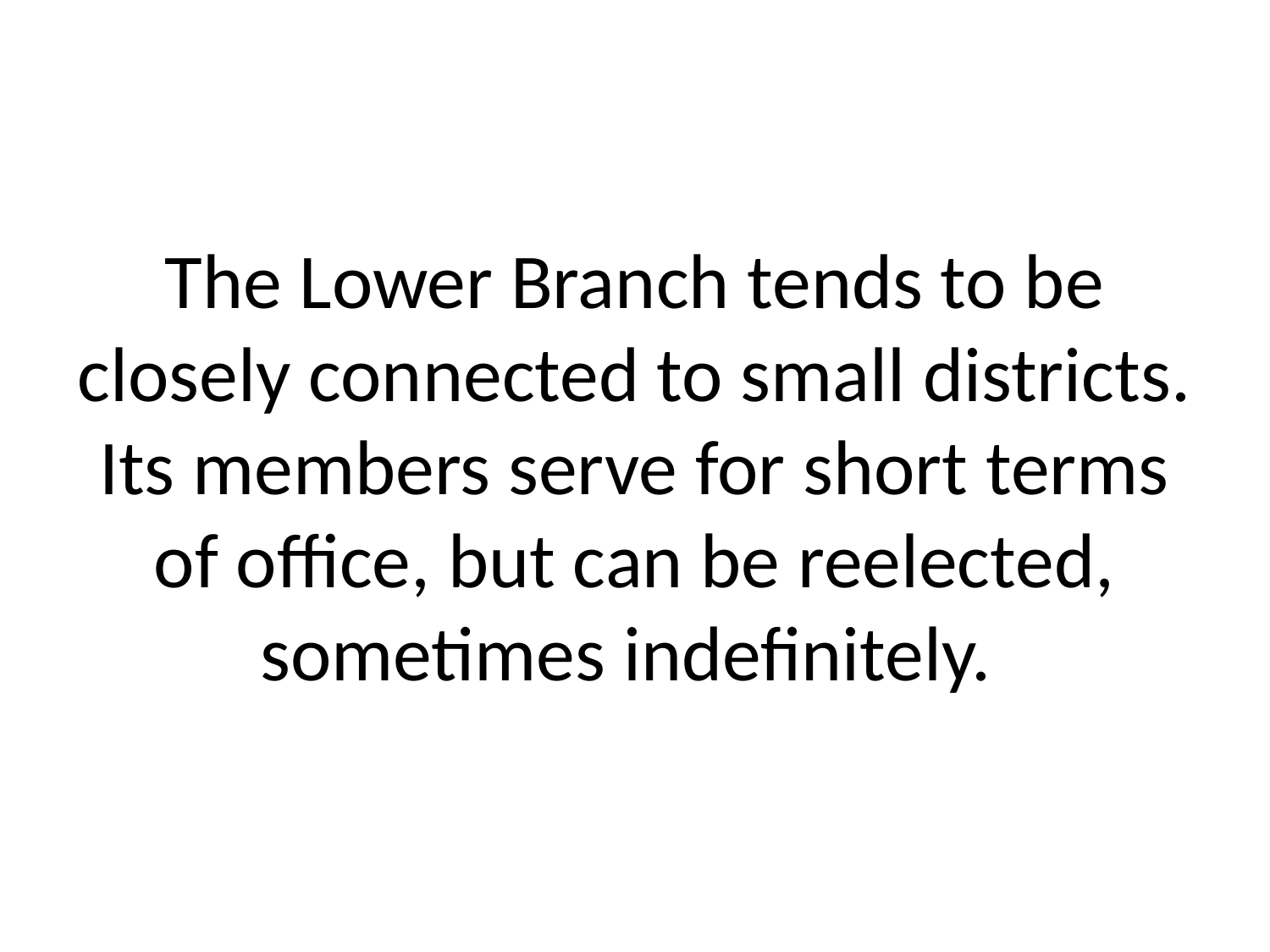

# The Lower Branch tends to be closely connected to small districts. Its members serve for short terms of office, but can be reelected, sometimes indefinitely.